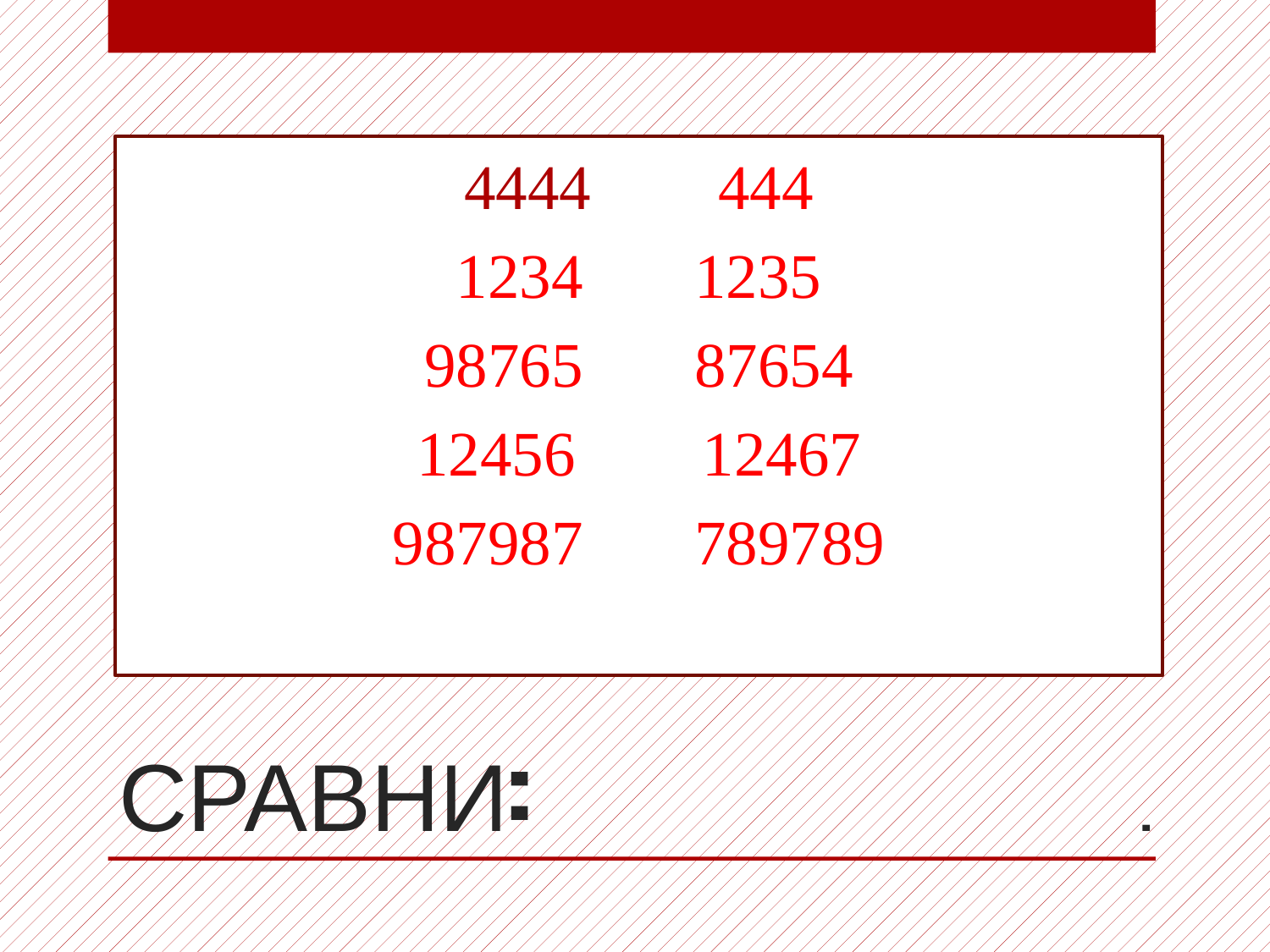

444
1234       1235
98765       87654
12456        12467
987987       789789

# СРАВНИ:
.